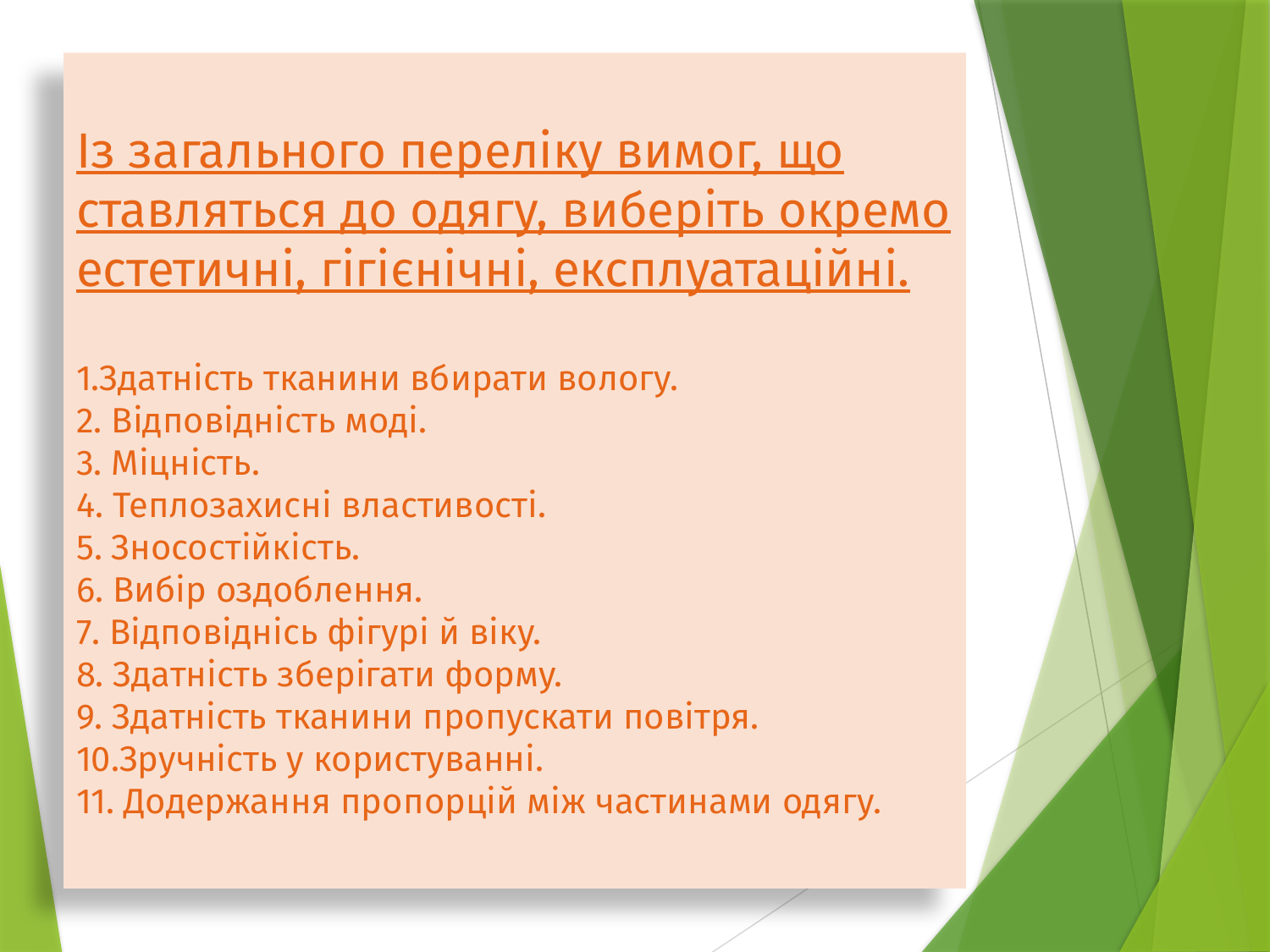

# Із загального переліку вимог, що ставляться до одягу, виберіть окремо естетичні, гігієнічні, експлуатаційні. 1.Здатність тканини вбирати вологу. 2. Відповідність моді. 3. Міцність. 4. Теплозахисні властивості. 5. Зносостійкість. 6. Вибір оздоблення. 7. Відповіднісь фігурі й віку. 8. Здатність зберігати форму. 9. Здатність тканини пропускати повітря. 10.Зручність у користуванні. 11. Додержання пропорцій між частинами одягу.